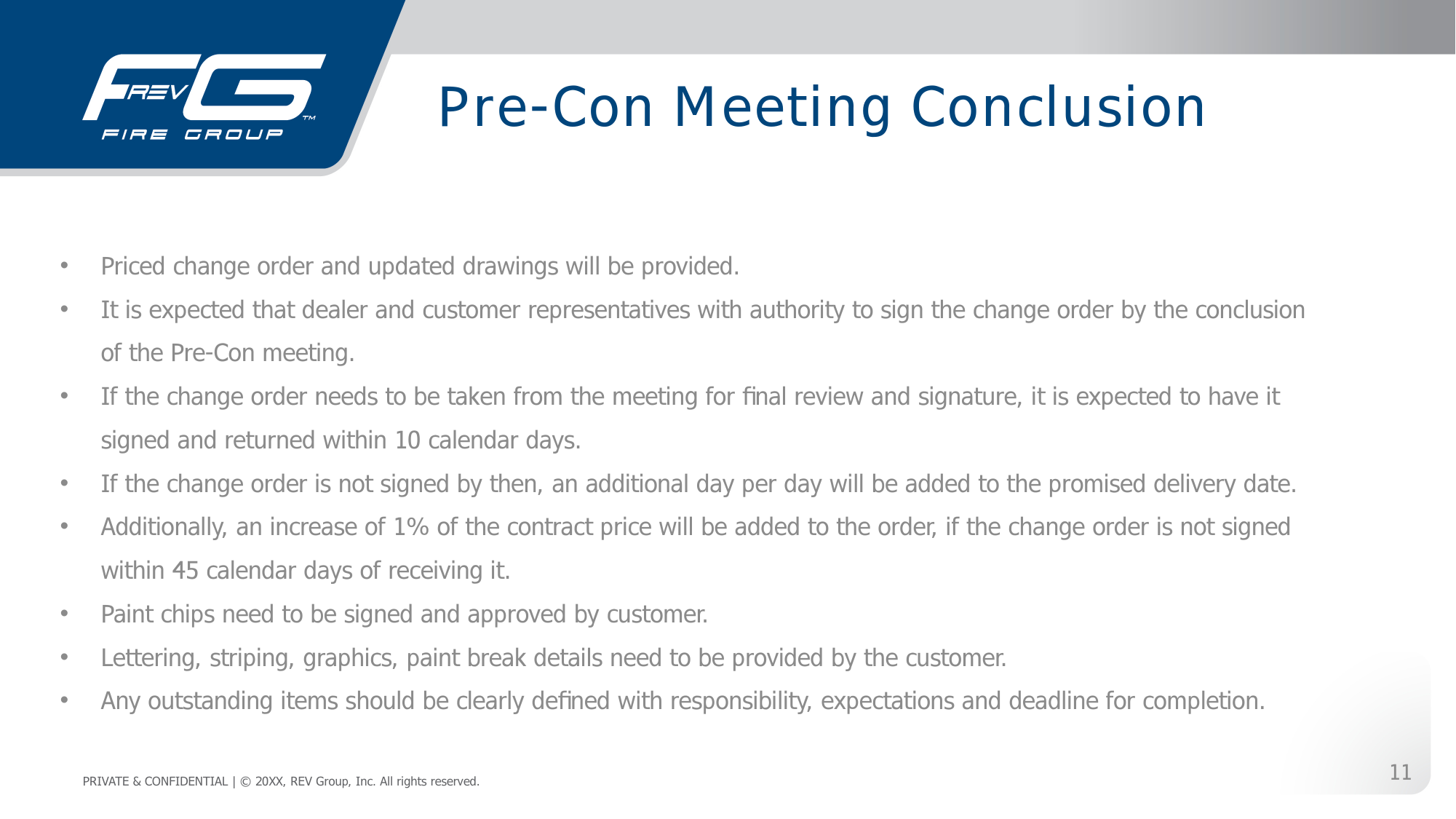

# Pre-Con Meeting Conclusion
Priced change order and updated drawings will be provided.
It is expected that dealer and customer representatives with authority to sign the change order by the conclusion of the Pre-Con meeting.
If the change order needs to be taken from the meeting for final review and signature, it is expected to have it signed and returned within 10 calendar days.
If the change order is not signed by then, an additional day per day will be added to the promised delivery date.
Additionally, an increase of 1% of the contract price will be added to the order, if the change order is not signed within 45 calendar days of receiving it.
Paint chips need to be signed and approved by customer.
Lettering, striping, graphics, paint break details need to be provided by the customer.
Any outstanding items should be clearly defined with responsibility, expectations and deadline for completion.
11
PRIVATE & CONFIDENTIAL | © 20XX, REV Group, Inc. All rights reserved.